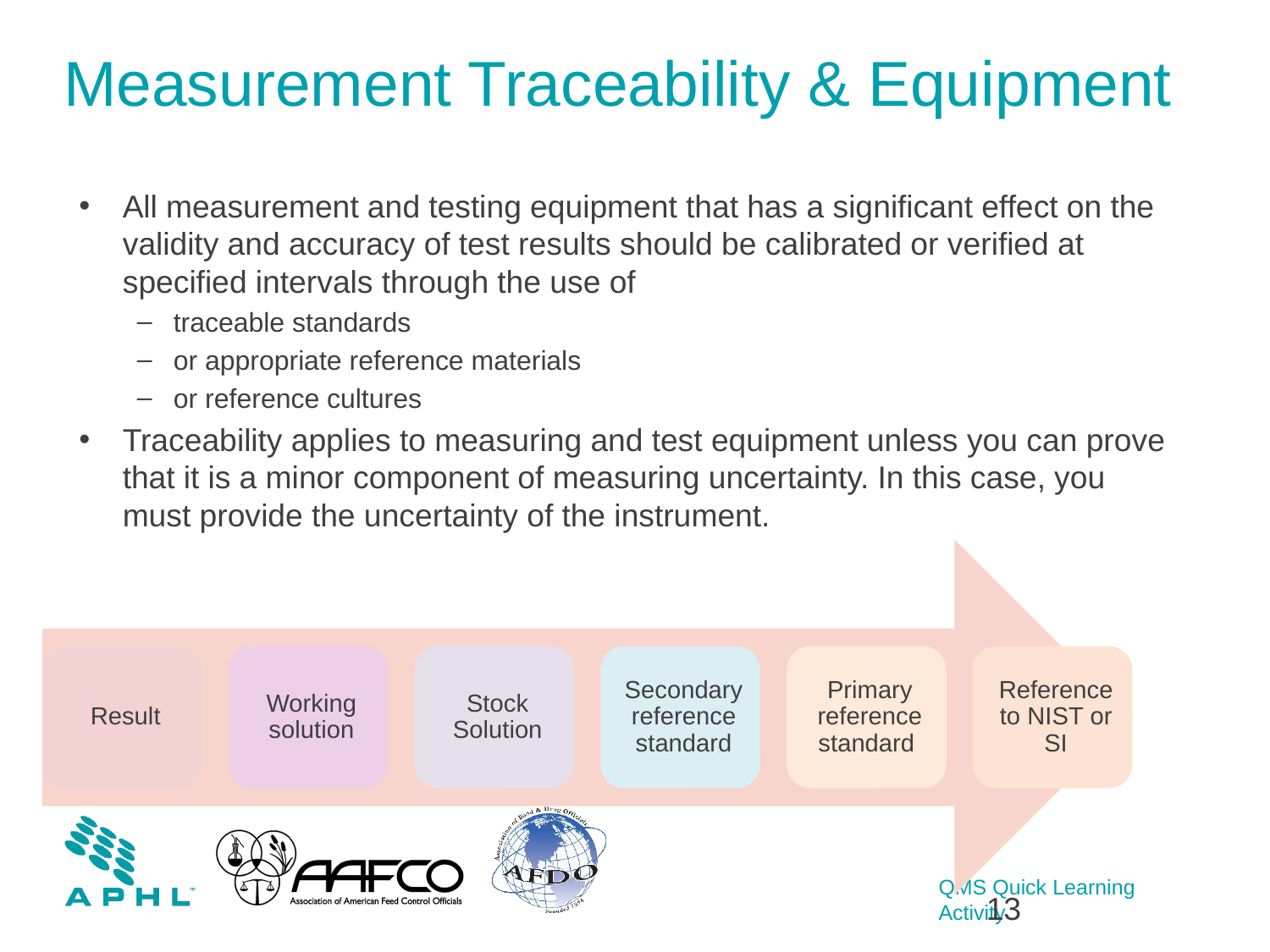

# Measurement Traceability & Equipment
All measurement and testing equipment that has a significant effect on the validity and accuracy of test results should be calibrated or verified at specified intervals through the use of
traceable standards
or appropriate reference materials
or reference cultures
Traceability applies to measuring and test equipment unless you can prove that it is a minor component of measuring uncertainty. In this case, you must provide the uncertainty of the instrument.

Result
Working solution
Stock Solution
Secondary reference standard
Primary reference standard
Reference to NIST or SI
13